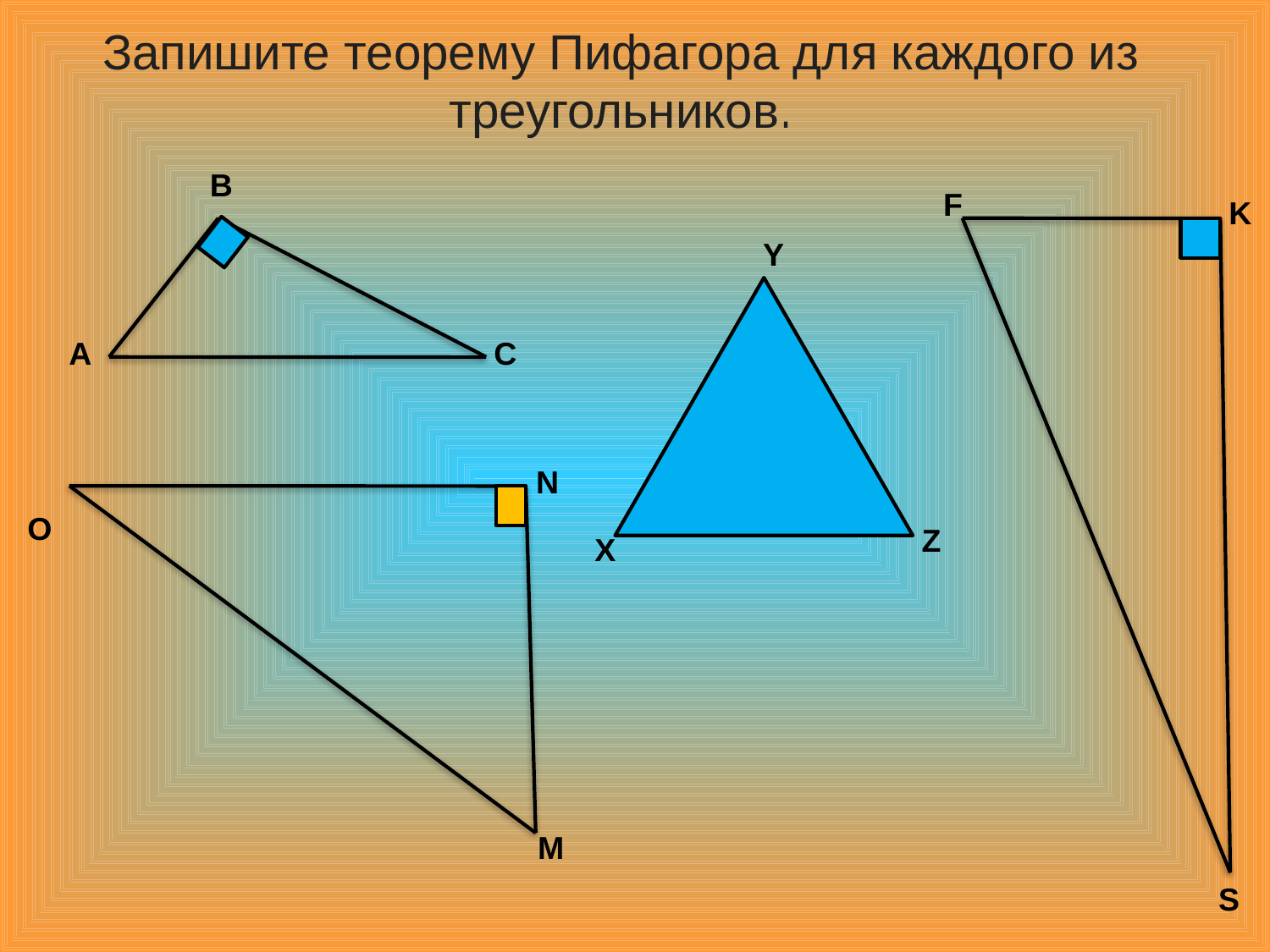

# Запишите теорему Пифагора для каждого из треугольников.
 B
 F
 K

 Y

 A
 C
 N
 O

 Z
 X

 M
 S